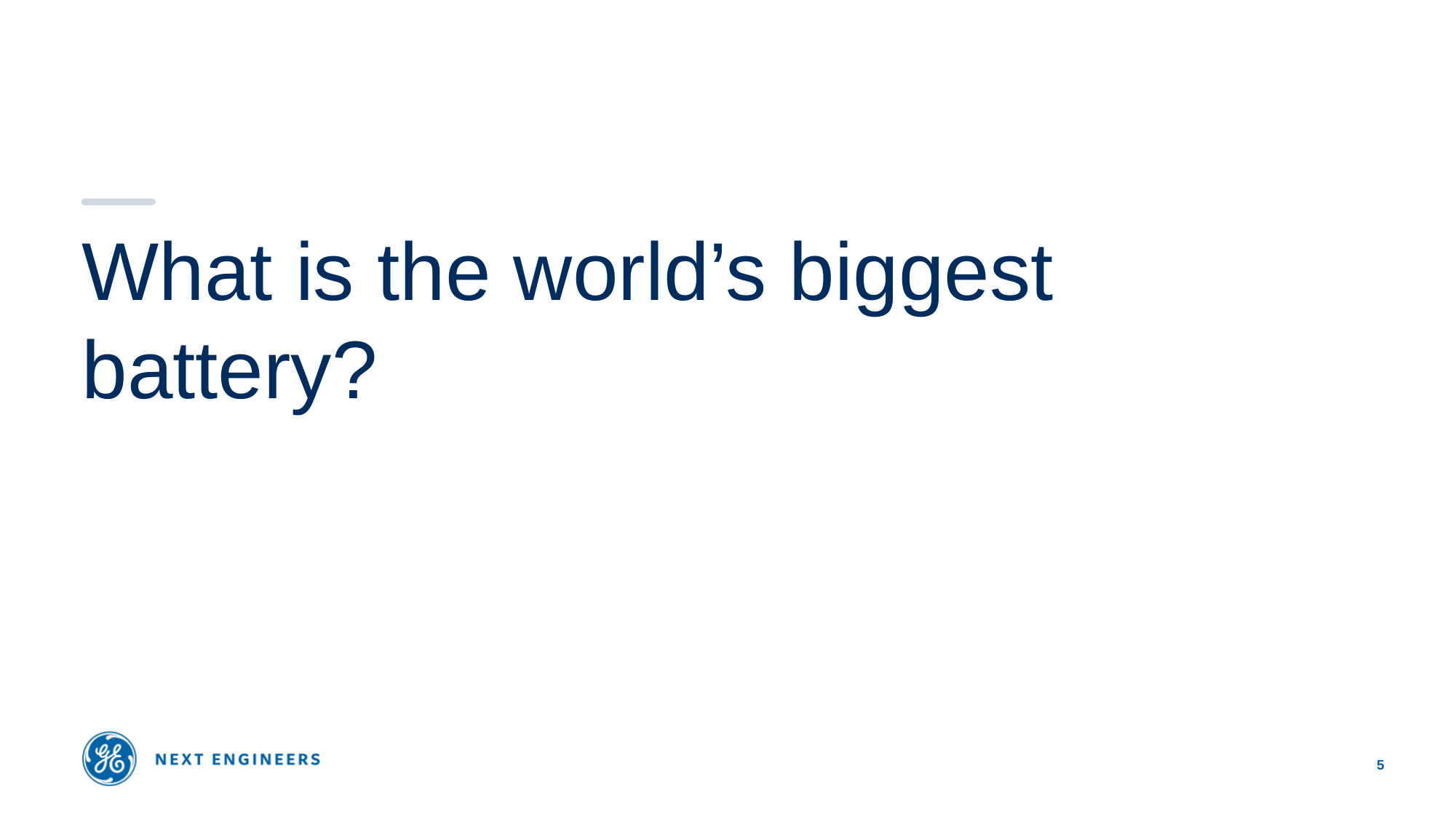

What is the world’s biggest battery?
5